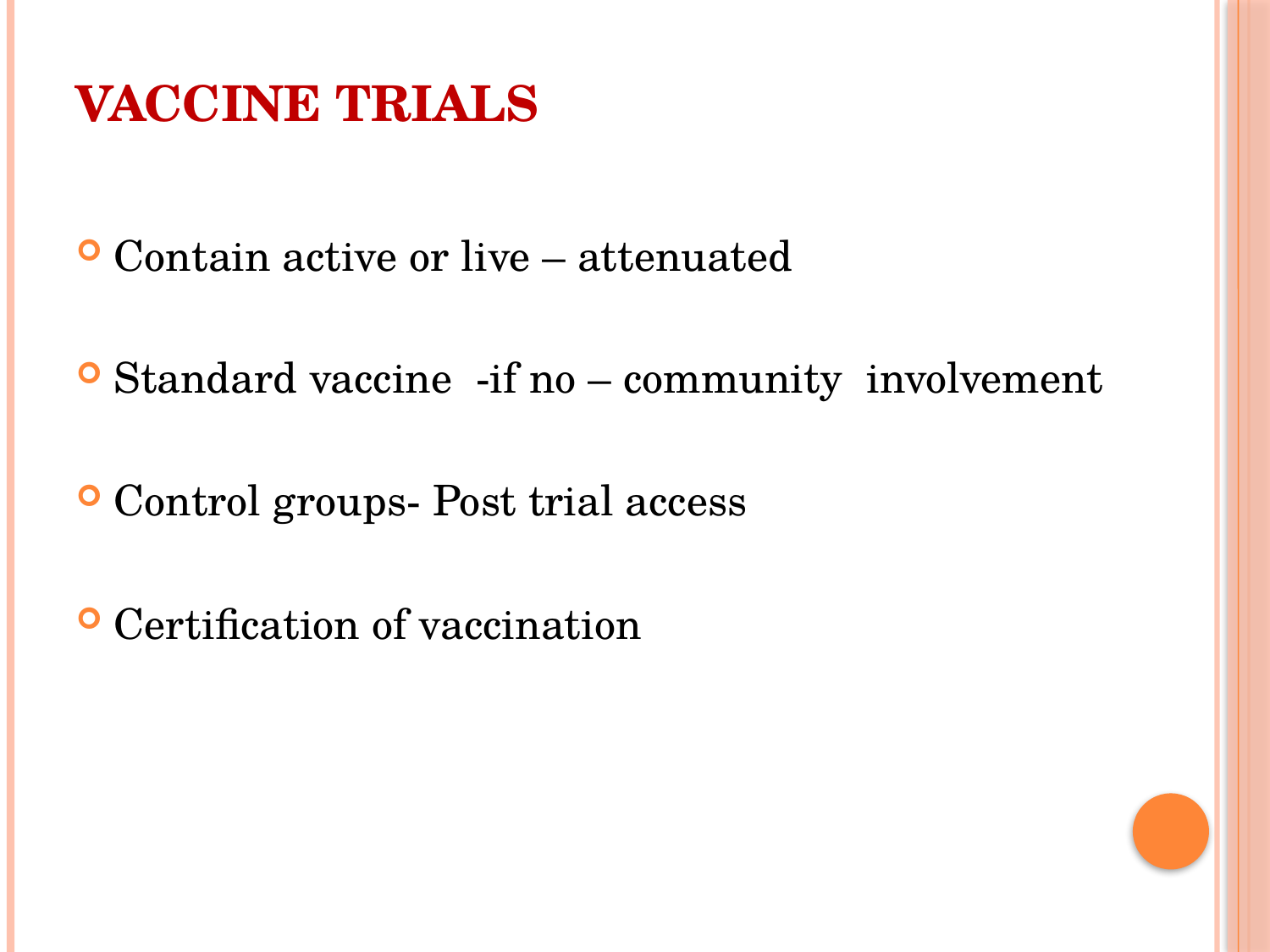

# Vaccine trials
Contain active or live – attenuated

Standard vaccine  -if no – community  involvement

Control groups- Post trial access

Certification of vaccination